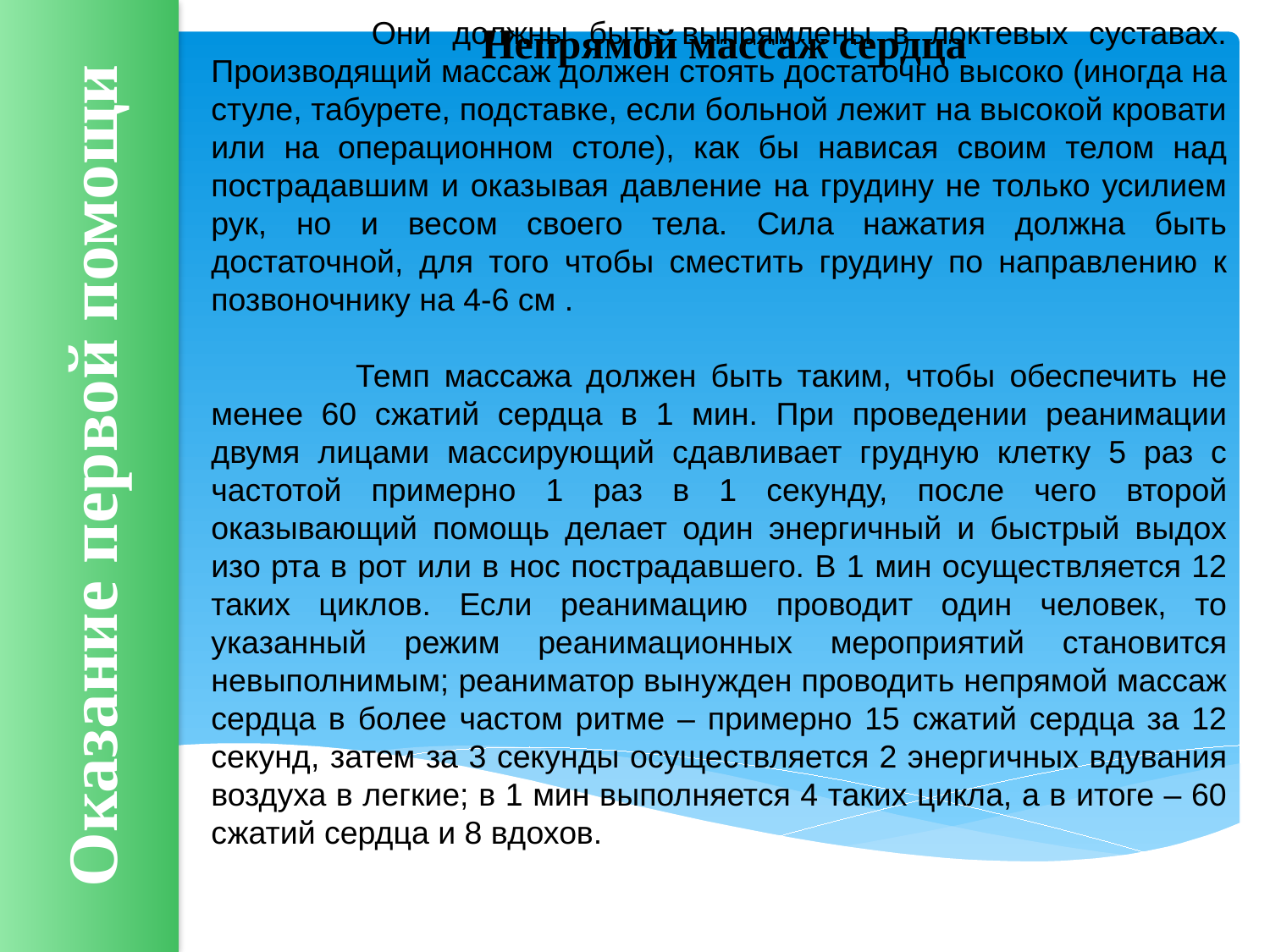

Непрямой массаж сердца
        Они должны быть выпрямлены в локтевых суставах. Производящий массаж должен стоять достаточно высоко (иногда на стуле, табурете, подставке, если больной лежит на высокой кровати или на операционном столе), как бы нависая своим телом над пострадавшим и оказывая давление на грудину не только усилием рук, но и весом своего тела. Сила нажатия должна быть достаточной, для того чтобы сместить грудину по направлению к позвоночнику на 4-6 см .

          Темп массажа должен быть таким, чтобы обеспечить не менее 60 сжатий сердца в 1 мин. При проведении реанимации двумя лицами массирующий сдавливает грудную клетку 5 раз с частотой примерно 1 раз в 1 секунду, после чего второй оказывающий помощь делает один энергичный и быстрый выдох изо рта в рот или в нос пострадавшего. В 1 мин осуществляется 12 таких циклов. Если реанимацию проводит один человек, то указанный режим реанимационных мероприятий становится невыполнимым; реаниматор вынужден проводить непрямой массаж сердца в более частом ритме – примерно 15 сжатий сердца за 12 секунд, затем за 3 секунды осуществляется 2 энергичных вдувания воздуха в легкие; в 1 мин выполняется 4 таких цикла, а в итоге – 60 сжатий сердца и 8 вдохов.

Оказание первой помощи